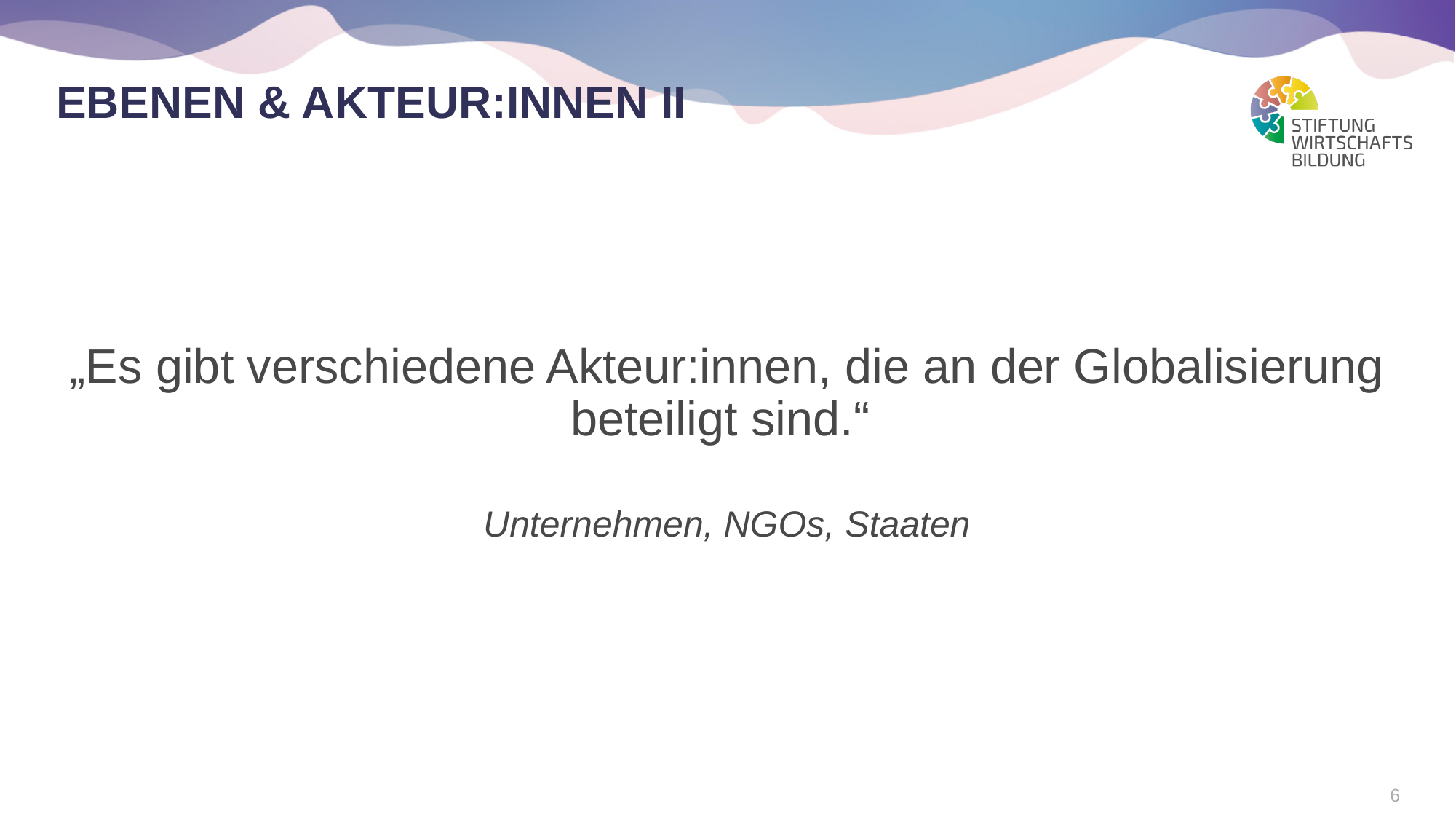

# Ebenen & Akteur:innen II

„Es gibt verschiedene Akteur:innen, die an der Globalisierung beteiligt sind.“

Unternehmen, NGOs, Staaten
6